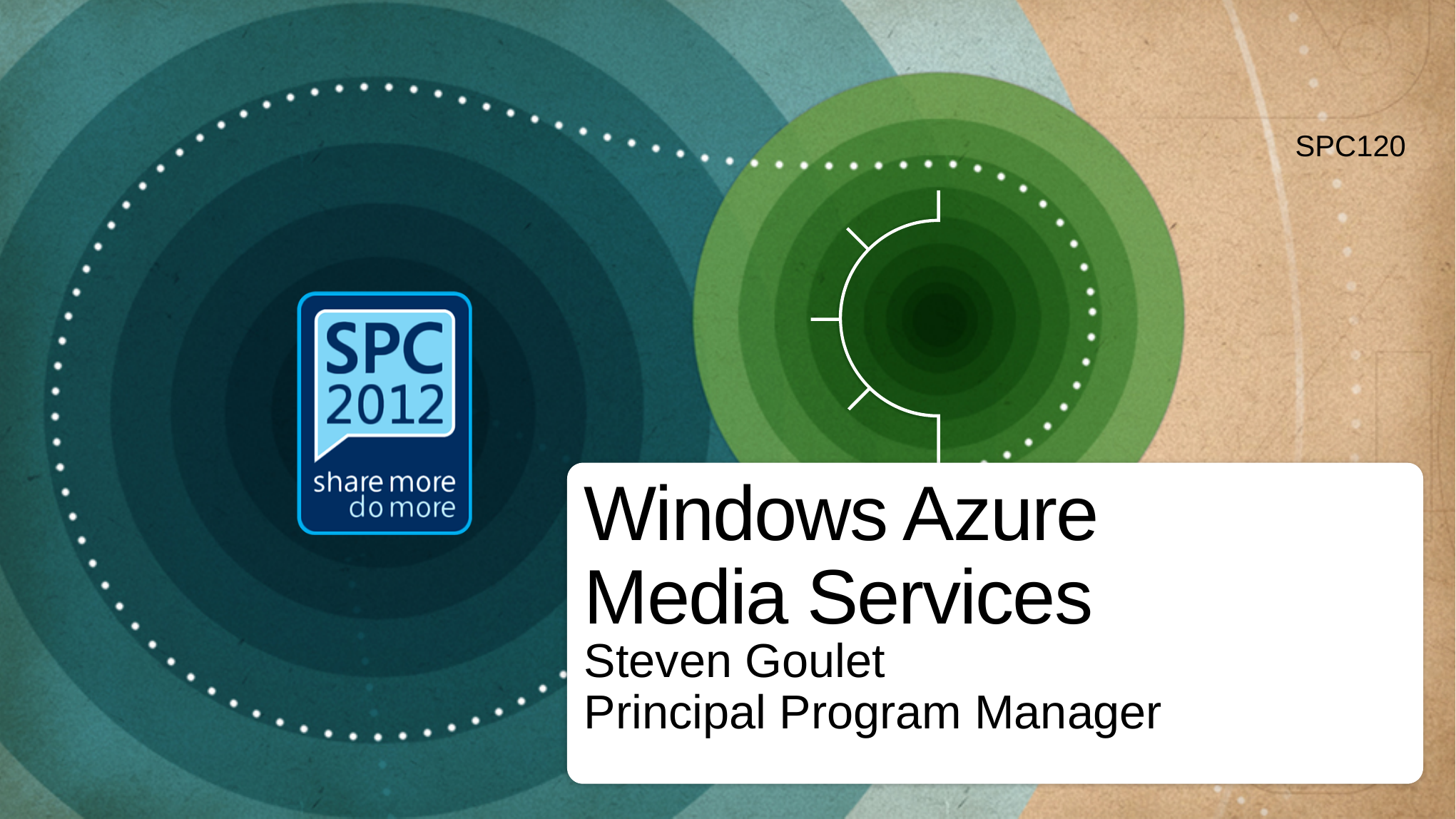

SPC120
# Windows Azure Media Services
Steven Goulet
Principal Program Manager